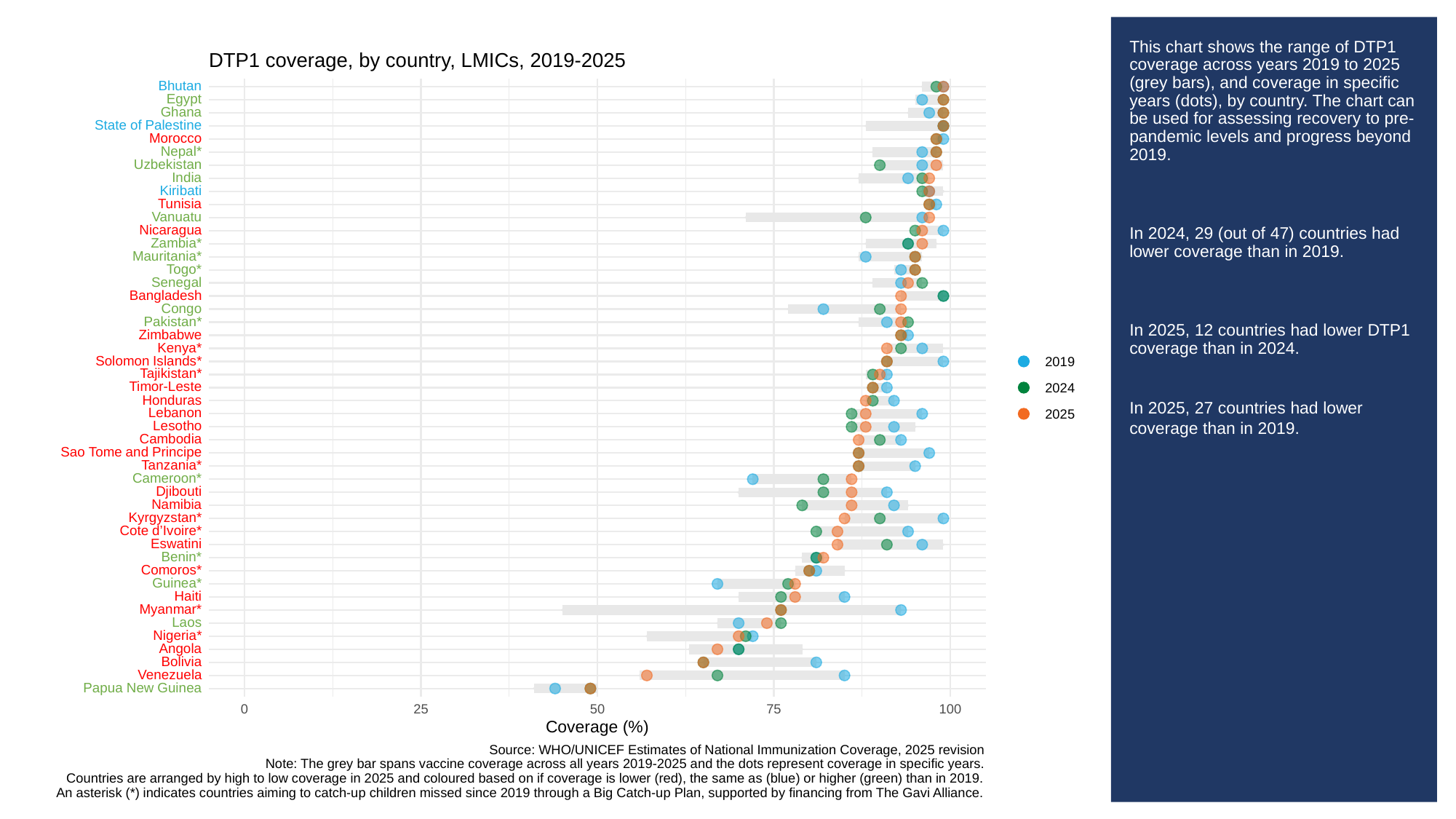

# This chart shows the range of DTP1 coverage across years 2019 to 2025 (grey bars), and coverage in specific years (dots), by country. The chart can be used for assessing recovery to pre-pandemic levels and progress beyond 2019.

In 2024, 29 (out of 47) countries had lower coverage than in 2019.

In 2025, 12 countries had lower DTP1 coverage than in 2024.

In 2025, 27 countries had lower coverage than in 2019.

DTP1 coverage, by country, LMICs, 2019-2025

Bhutan

Egypt

Ghana

State
of
Palestine

Morocco

Nepal*

Uzbekistan

India

Kiribati

Tunisia

Vanuatu

Nicaragua

Zambia*

Mauritania*

Togo*

Senegal

Bangladesh

Congo

Pakistan*

Zimbabwe

Kenya*

Solomon
Islands*

2019

Tajikistan*

Timor-Leste

2024

Honduras

Lebanon

2025

Lesotho

Cambodia

Sao
Tome
and
Principe

Tanzania*

Cameroon*

Djibouti

Namibia

Kyrgyzstan*

Cote
d’Ivoire*

Eswatini

Benin*

Comoros*

Guinea*

Haiti

Myanmar*

Laos

Nigeria*

Angola

Bolivia

Venezuela

Papua
New
Guinea

0
25
50
75
100
Coverage (%)
Source: WHO/UNICEF Estimates of National Immunization Coverage, 2025 revision
Note: The grey bar spans vaccine coverage across all years 2019-2025 and the dots represent coverage in specific years.
Countries are arranged by high to low coverage in 2025 and coloured based on if coverage is lower (red), the same as (blue) or higher (green) than in 2019.
An asterisk (*) indicates countries aiming to catch-up children missed since 2019 through a Big Catch-up Plan, supported by financing from The Gavi Alliance.